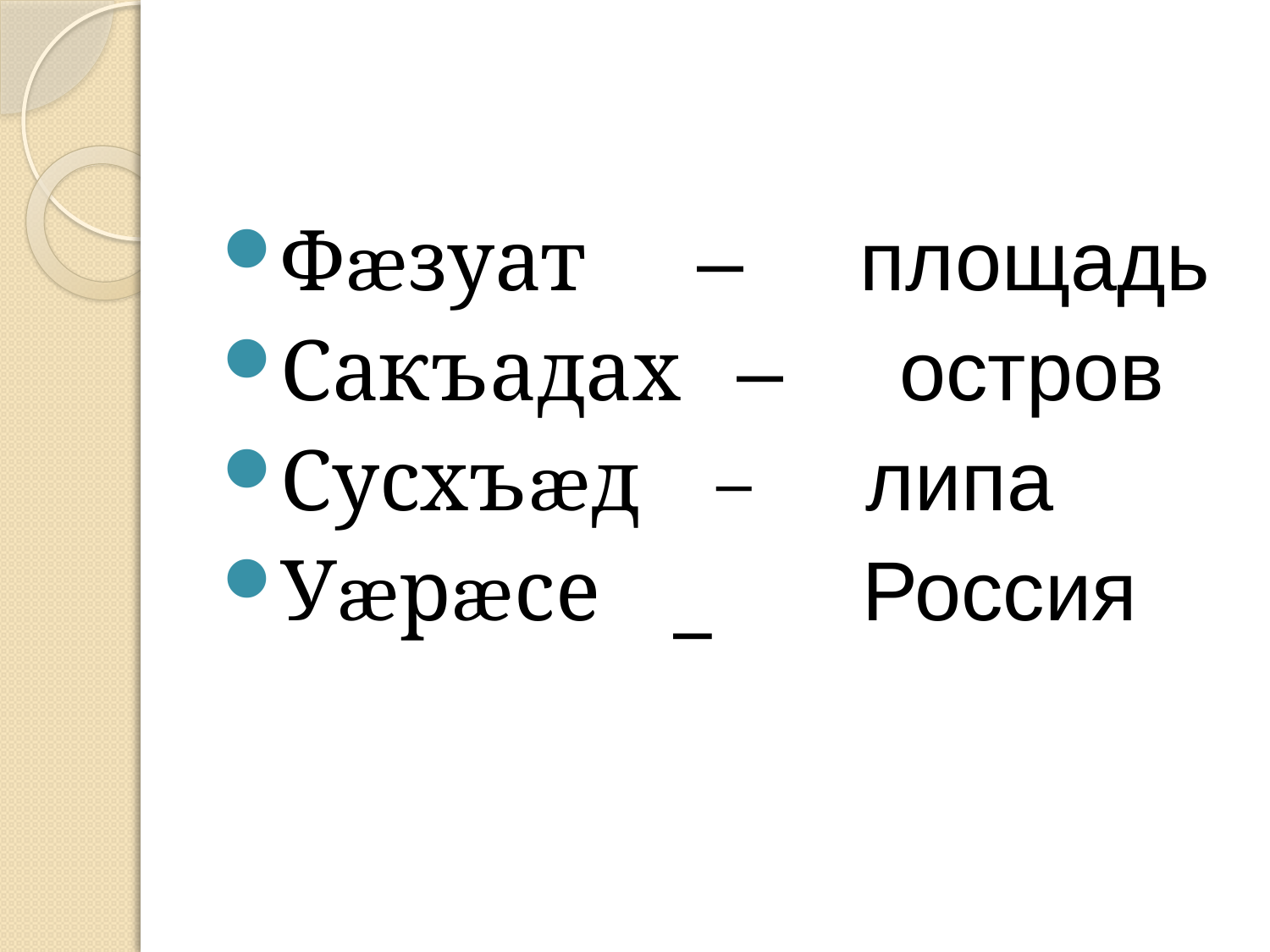

Фæзуат      –     площадь
Сакъадах   –     остров
Сусхъæд    –      липа
Уæрæсе    _      Россия